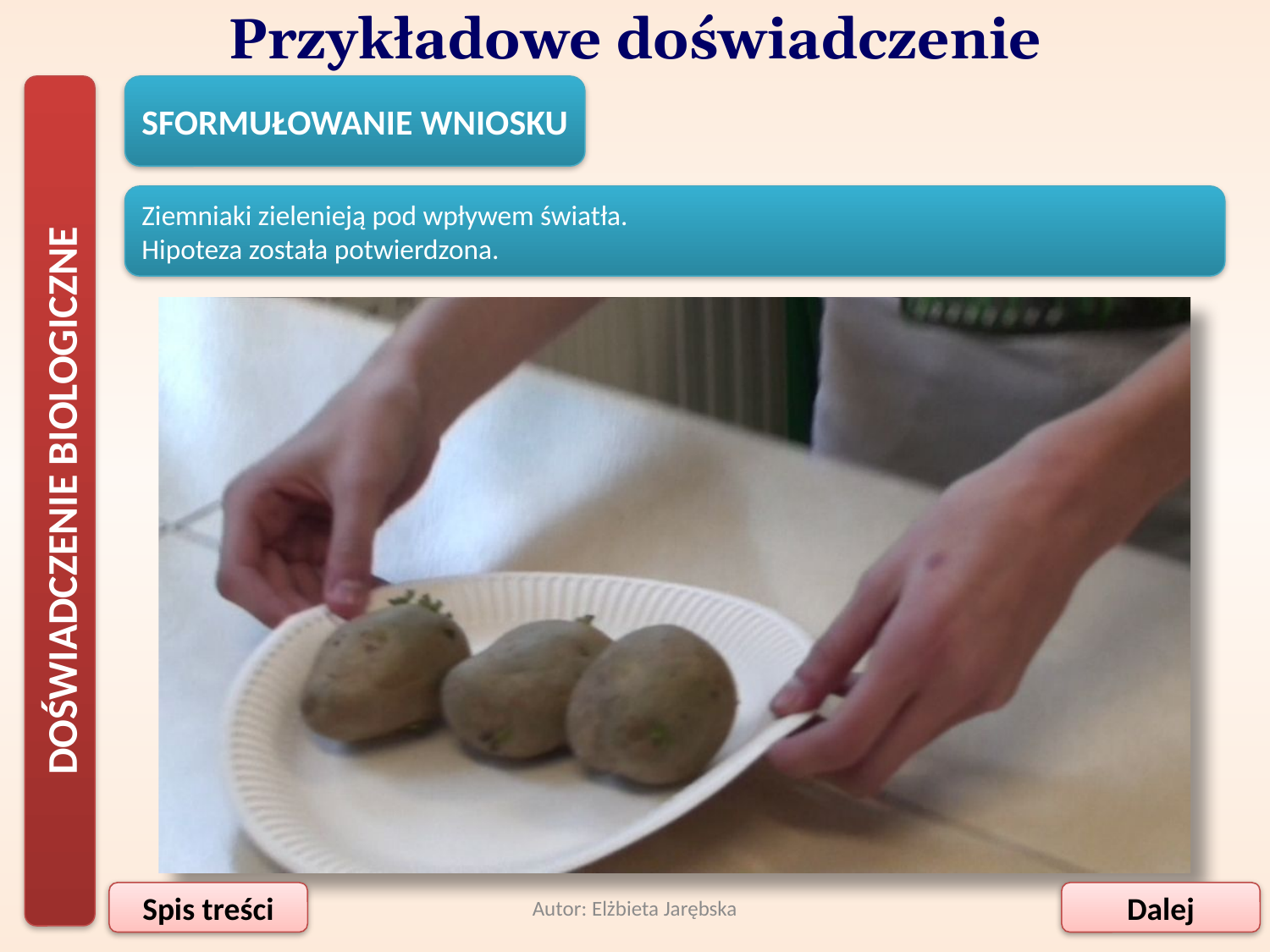

Przykładowe doświadczenie
DOŚWIADCZENIE BIOLOGICZNE
SFORMUŁOWANIE WNIOSKU
Ziemniaki zielenieją pod wpływem światła.
Hipoteza została potwierdzona.

Autor: Elżbieta Jarębska
Spis treści
Dalej